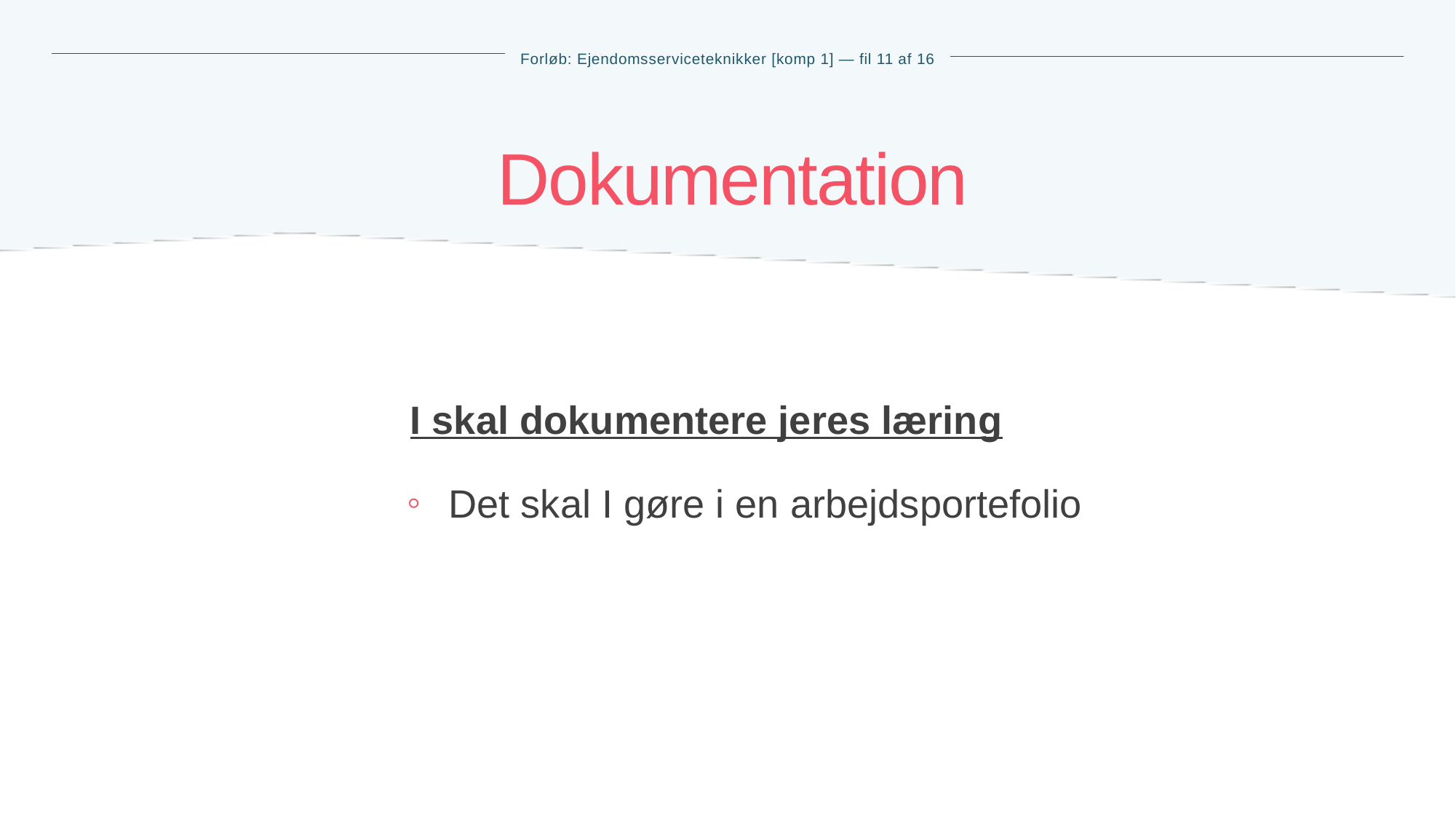

Dokumentation
I skal dokumentere jeres læring
  Det skal I gøre i en arbejdsportefolio